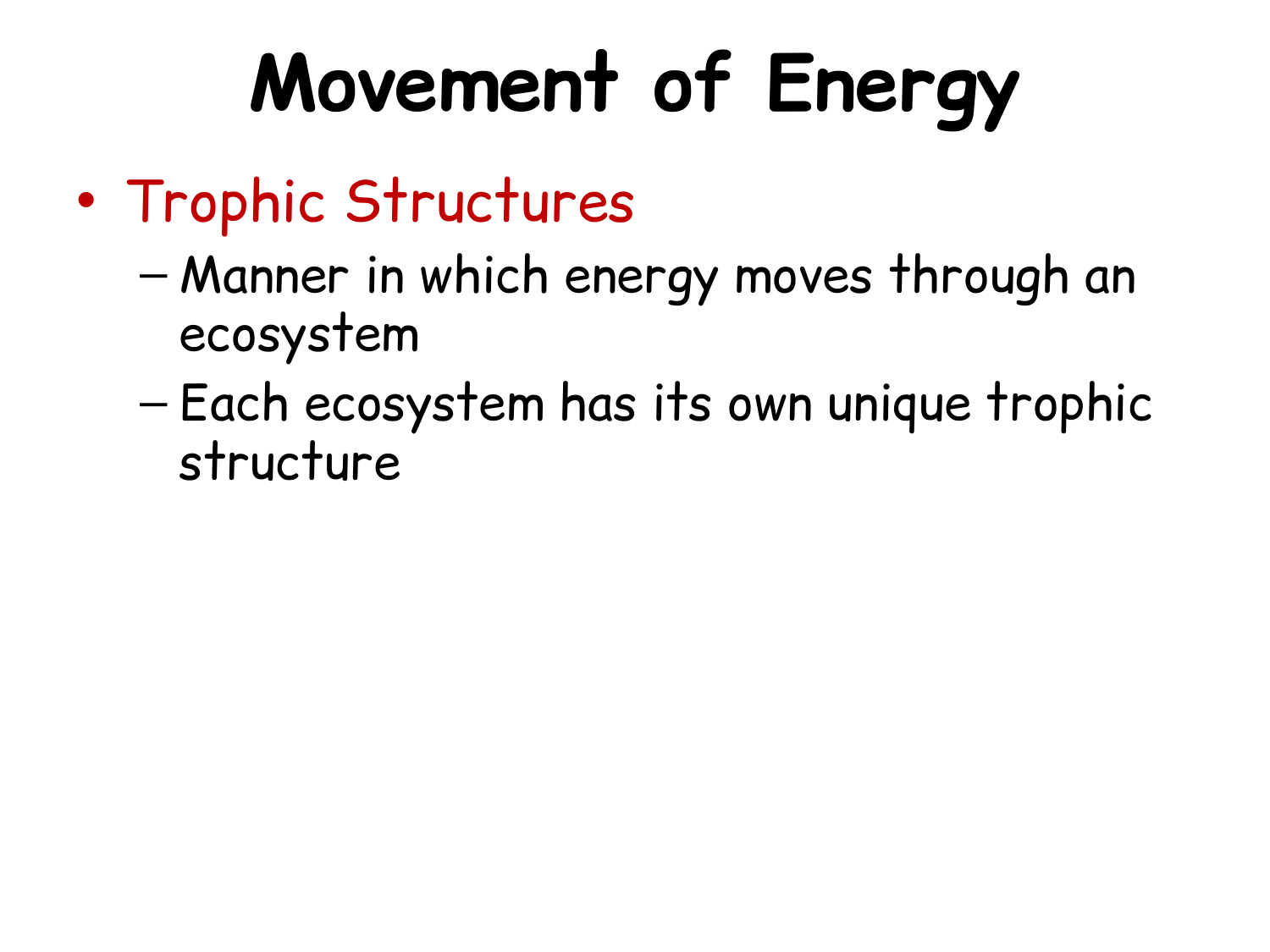

# Movement of Energy
Trophic Structures
Manner in which energy moves through an ecosystem
Each ecosystem has its own unique trophic structure